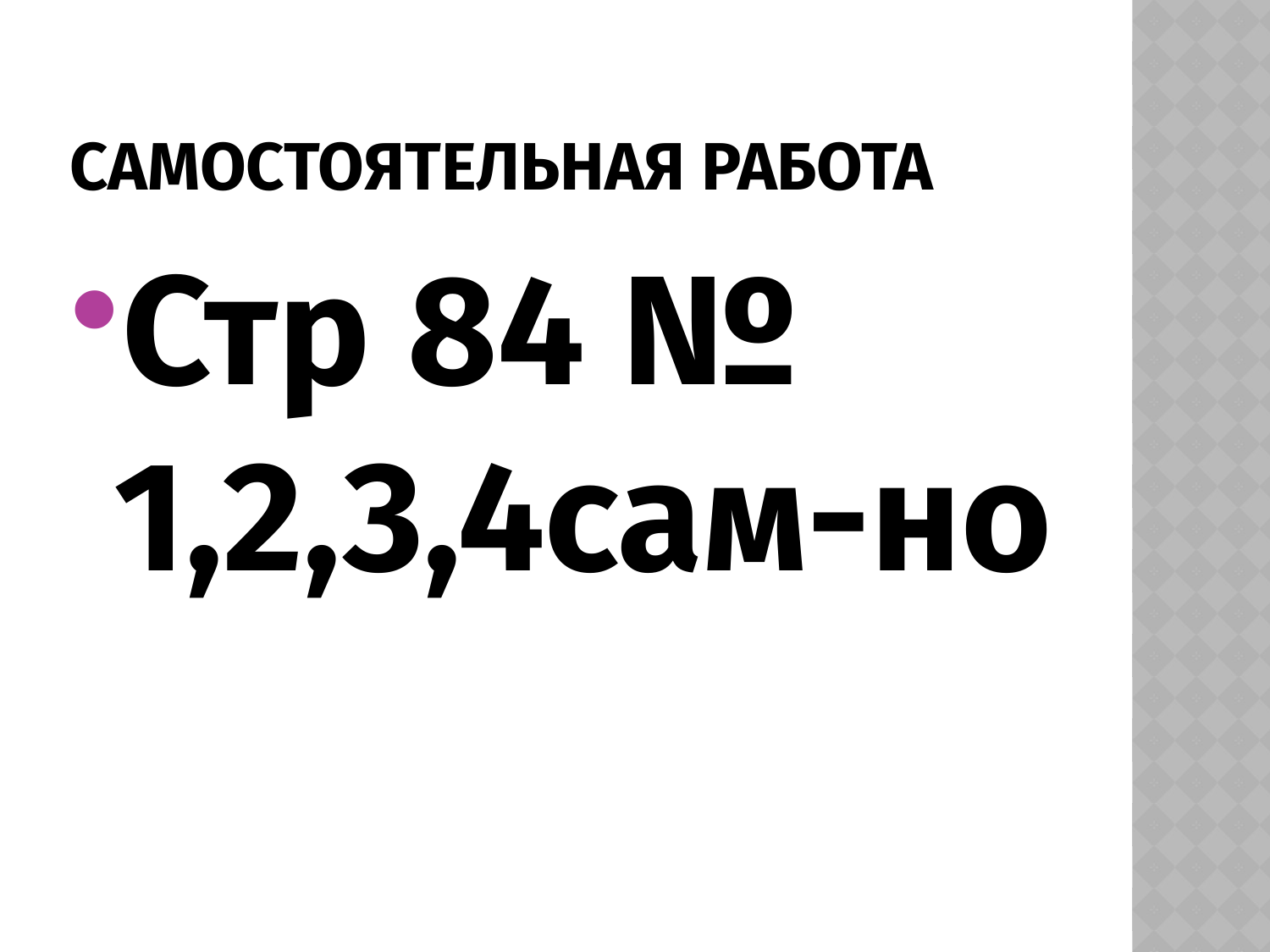

# Самостоятельная работа
Стр 84 № 1,2,3,4сам-но